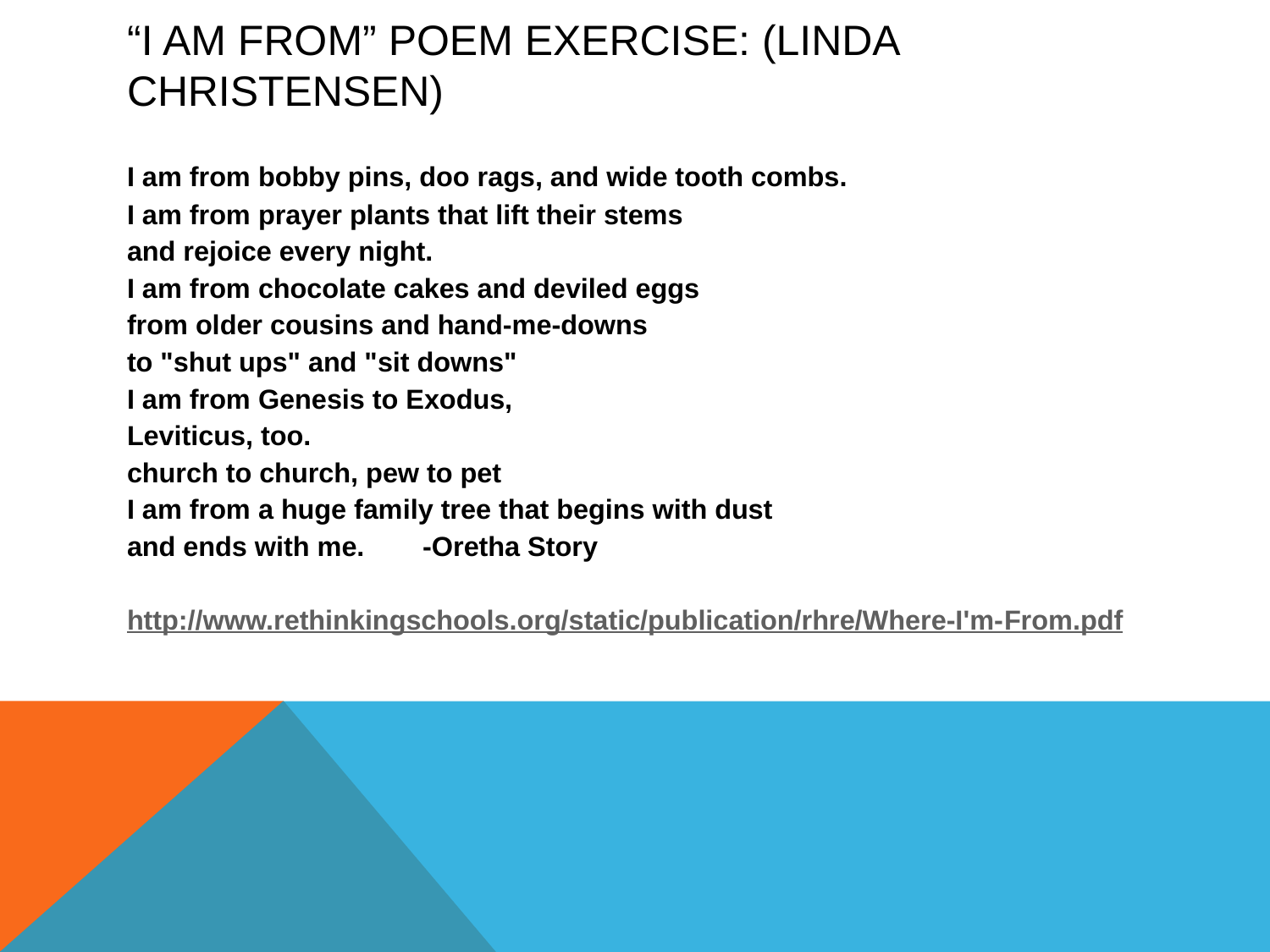

# “I am from” poem exercise: (Linda Christensen)
I am from bobby pins, doo rags, and wide tooth combs.
I am from prayer plants that lift their stems
and rejoice every night.
I am from chocolate cakes and deviled eggs
from older cousins and hand-me-downs
to "shut ups" and "sit downs"
I am from Genesis to Exodus,
Leviticus, too.
church to church, pew to pet
I am from a huge family tree that begins with dust
and ends with me.				-Oretha Story

http://www.rethinkingschools.org/static/publication/rhre/Where-I'm-From.pdf